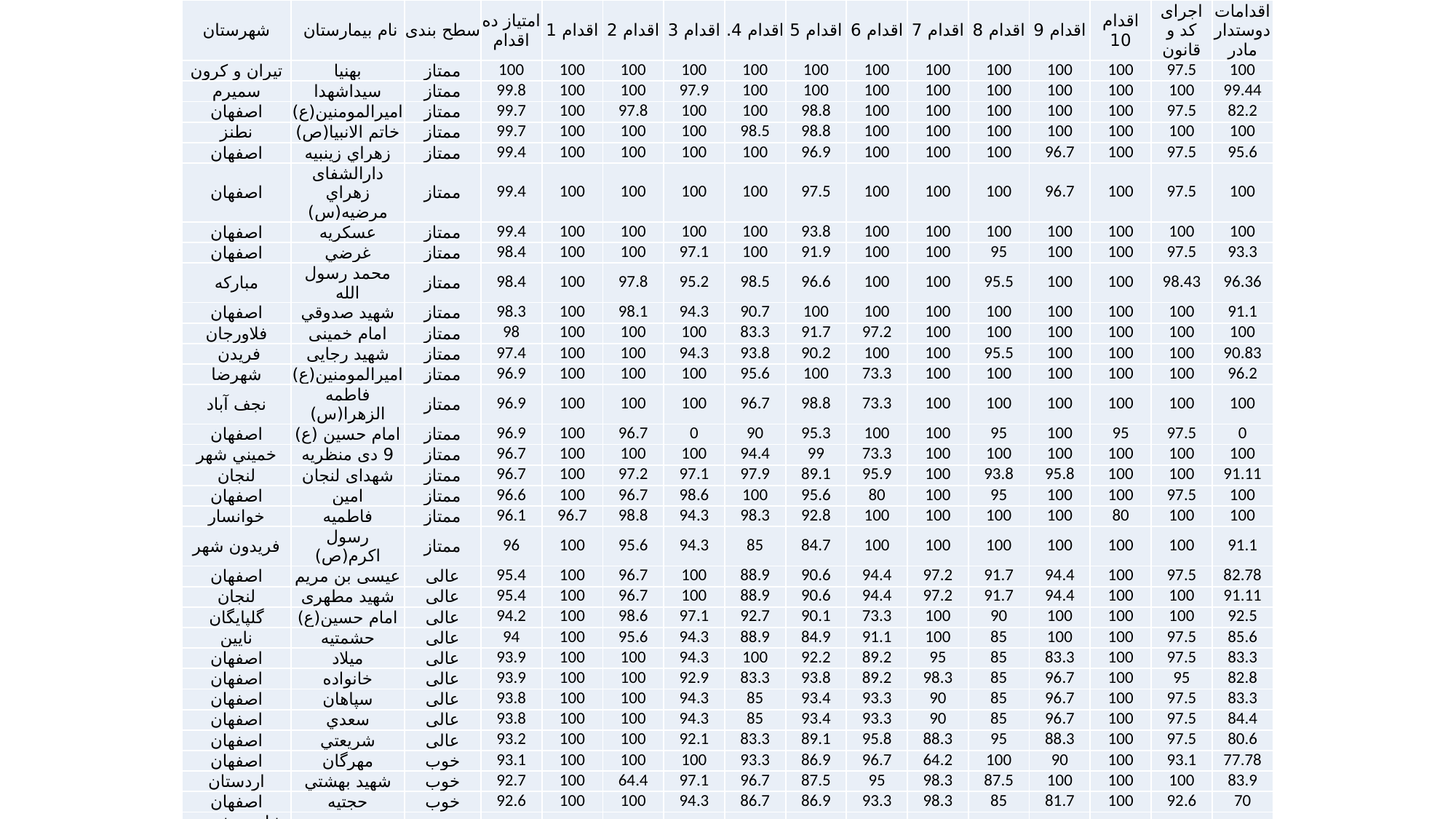

| شهرستان | نام بیمارستان | سطح بندی | امتیاز ده اقدام | اقدام 1 | اقدام 2 | اقدام 3 | اقدام 4. | اقدام 5 | اقدام 6 | اقدام 7 | اقدام 8 | اقدام 9 | اقدام 10 | اجرای کد و قانون | اقدامات دوستدار مادر |
| --- | --- | --- | --- | --- | --- | --- | --- | --- | --- | --- | --- | --- | --- | --- | --- |
| تيران و كرون | بهنيا | ممتاز | 100 | 100 | 100 | 100 | 100 | 100 | 100 | 100 | 100 | 100 | 100 | 97.5 | 100 |
| سمیرم | سیداشهدا | ممتاز | 99.8 | 100 | 100 | 97.9 | 100 | 100 | 100 | 100 | 100 | 100 | 100 | 100 | 99.44 |
| اصفهان | امیرالمومنین(ع) | ممتاز | 99.7 | 100 | 97.8 | 100 | 100 | 98.8 | 100 | 100 | 100 | 100 | 100 | 97.5 | 82.2 |
| نطنز | خاتم الانبیا(ص) | ممتاز | 99.7 | 100 | 100 | 100 | 98.5 | 98.8 | 100 | 100 | 100 | 100 | 100 | 100 | 100 |
| اصفهان | زهراي زينبيه | ممتاز | 99.4 | 100 | 100 | 100 | 100 | 96.9 | 100 | 100 | 100 | 96.7 | 100 | 97.5 | 95.6 |
| اصفهان | دارالشفای زهراي مرضيه(س) | ممتاز | 99.4 | 100 | 100 | 100 | 100 | 97.5 | 100 | 100 | 100 | 96.7 | 100 | 97.5 | 100 |
| اصفهان | عسكريه | ممتاز | 99.4 | 100 | 100 | 100 | 100 | 93.8 | 100 | 100 | 100 | 100 | 100 | 100 | 100 |
| اصفهان | غرضي | ممتاز | 98.4 | 100 | 100 | 97.1 | 100 | 91.9 | 100 | 100 | 95 | 100 | 100 | 97.5 | 93.3 |
| مبارکه | محمد رسول الله | ممتاز | 98.4 | 100 | 97.8 | 95.2 | 98.5 | 96.6 | 100 | 100 | 95.5 | 100 | 100 | 98.43 | 96.36 |
| اصفهان | شهيد صدوقي | ممتاز | 98.3 | 100 | 98.1 | 94.3 | 90.7 | 100 | 100 | 100 | 100 | 100 | 100 | 100 | 91.1 |
| فلاورجان | امام خمینی | ممتاز | 98 | 100 | 100 | 100 | 83.3 | 91.7 | 97.2 | 100 | 100 | 100 | 100 | 100 | 100 |
| فریدن | شهید رجایی | ممتاز | 97.4 | 100 | 100 | 94.3 | 93.8 | 90.2 | 100 | 100 | 95.5 | 100 | 100 | 100 | 90.83 |
| شهرضا | امیرالمومنین(ع) | ممتاز | 96.9 | 100 | 100 | 100 | 95.6 | 100 | 73.3 | 100 | 100 | 100 | 100 | 100 | 96.2 |
| نجف آباد | فاطمه الزهرا(س) | ممتاز | 96.9 | 100 | 100 | 100 | 96.7 | 98.8 | 73.3 | 100 | 100 | 100 | 100 | 100 | 100 |
| اصفهان | امام حسین (ع) | ممتاز | 96.9 | 100 | 96.7 | 0 | 90 | 95.3 | 100 | 100 | 95 | 100 | 95 | 97.5 | 0 |
| خميني شهر | 9 دی منظریه | ممتاز | 96.7 | 100 | 100 | 100 | 94.4 | 99 | 73.3 | 100 | 100 | 100 | 100 | 100 | 100 |
| لنجان | شهدای لنجان | ممتاز | 96.7 | 100 | 97.2 | 97.1 | 97.9 | 89.1 | 95.9 | 100 | 93.8 | 95.8 | 100 | 100 | 91.11 |
| اصفهان | امين | ممتاز | 96.6 | 100 | 96.7 | 98.6 | 100 | 95.6 | 80 | 100 | 95 | 100 | 100 | 97.5 | 100 |
| خوانسار | فاطمیه | ممتاز | 96.1 | 96.7 | 98.8 | 94.3 | 98.3 | 92.8 | 100 | 100 | 100 | 100 | 80 | 100 | 100 |
| فريدون شهر | رسول اکرم(ص) | ممتاز | 96 | 100 | 95.6 | 94.3 | 85 | 84.7 | 100 | 100 | 100 | 100 | 100 | 100 | 91.1 |
| اصفهان | عیسی بن مریم | عالی | 95.4 | 100 | 96.7 | 100 | 88.9 | 90.6 | 94.4 | 97.2 | 91.7 | 94.4 | 100 | 97.5 | 82.78 |
| لنجان | شهید مطهری | عالی | 95.4 | 100 | 96.7 | 100 | 88.9 | 90.6 | 94.4 | 97.2 | 91.7 | 94.4 | 100 | 100 | 91.11 |
| گلپايگان | امام حسین(ع) | عالی | 94.2 | 100 | 98.6 | 97.1 | 92.7 | 90.1 | 73.3 | 100 | 90 | 100 | 100 | 100 | 92.5 |
| نايين | حشمتيه | عالی | 94 | 100 | 95.6 | 94.3 | 88.9 | 84.9 | 91.1 | 100 | 85 | 100 | 100 | 97.5 | 85.6 |
| اصفهان | میلاد | عالی | 93.9 | 100 | 100 | 94.3 | 100 | 92.2 | 89.2 | 95 | 85 | 83.3 | 100 | 97.5 | 83.3 |
| اصفهان | خانواده | عالی | 93.9 | 100 | 100 | 92.9 | 83.3 | 93.8 | 89.2 | 98.3 | 85 | 96.7 | 100 | 95 | 82.8 |
| اصفهان | سپاهان | عالی | 93.8 | 100 | 100 | 94.3 | 85 | 93.4 | 93.3 | 90 | 85 | 96.7 | 100 | 97.5 | 83.3 |
| اصفهان | سعدي | عالی | 93.8 | 100 | 100 | 94.3 | 85 | 93.4 | 93.3 | 90 | 85 | 96.7 | 100 | 97.5 | 84.4 |
| اصفهان | شريعتي | عالی | 93.2 | 100 | 100 | 92.1 | 83.3 | 89.1 | 95.8 | 88.3 | 95 | 88.3 | 100 | 97.5 | 80.6 |
| اصفهان | مهرگان | خوب | 93.1 | 100 | 100 | 100 | 93.3 | 86.9 | 96.7 | 64.2 | 100 | 90 | 100 | 93.1 | 77.78 |
| اردستان | شهيد بهشتي | خوب | 92.7 | 100 | 64.4 | 97.1 | 96.7 | 87.5 | 95 | 98.3 | 87.5 | 100 | 100 | 100 | 83.9 |
| اصفهان | حجتیه | خوب | 92.6 | 100 | 100 | 94.3 | 86.7 | 86.9 | 93.3 | 98.3 | 85 | 81.7 | 100 | 92.6 | 70 |
| شاهين شهر و ميمه | گلديس | خوب | 92.6 | 100 | 96.3 | 97.1 | 100 | 92.7 | 40 | 100 | 100 | 100 | 100 | 100 | 44.4 |
| اصفهان | الزهرا | خوب | 90.8 | 100 | 95.6 | 94.3 | 85 | 84.7 | 88.3 | 93.3 | 85 | 81.7 | 100 | 90.8 | 85.56 |
| اصفهان | سینا | خوب | 90.3 | 100 | 100 | 21.4 | 95 | 91.9 | 100 | 100 | 95 | 100 | 100 | 97.5 | 95.56 |
| اصفهان | شهيد بهشتي | خوب | 90.2 | 100 | 100 | 94.3 | 85 | 84.7 | 83.3 | 88.3 | 85 | 81.7 | 100 | 96.3 | 83.3 |
| نجف آباد | شهيد منتظري | خوب | 90.1 | 96.3 | 95.6 | 94.3 | 85 | 82.8 | 83.3 | 93.3 | 85 | 85 | 100 | 97.5 | 85.6 |